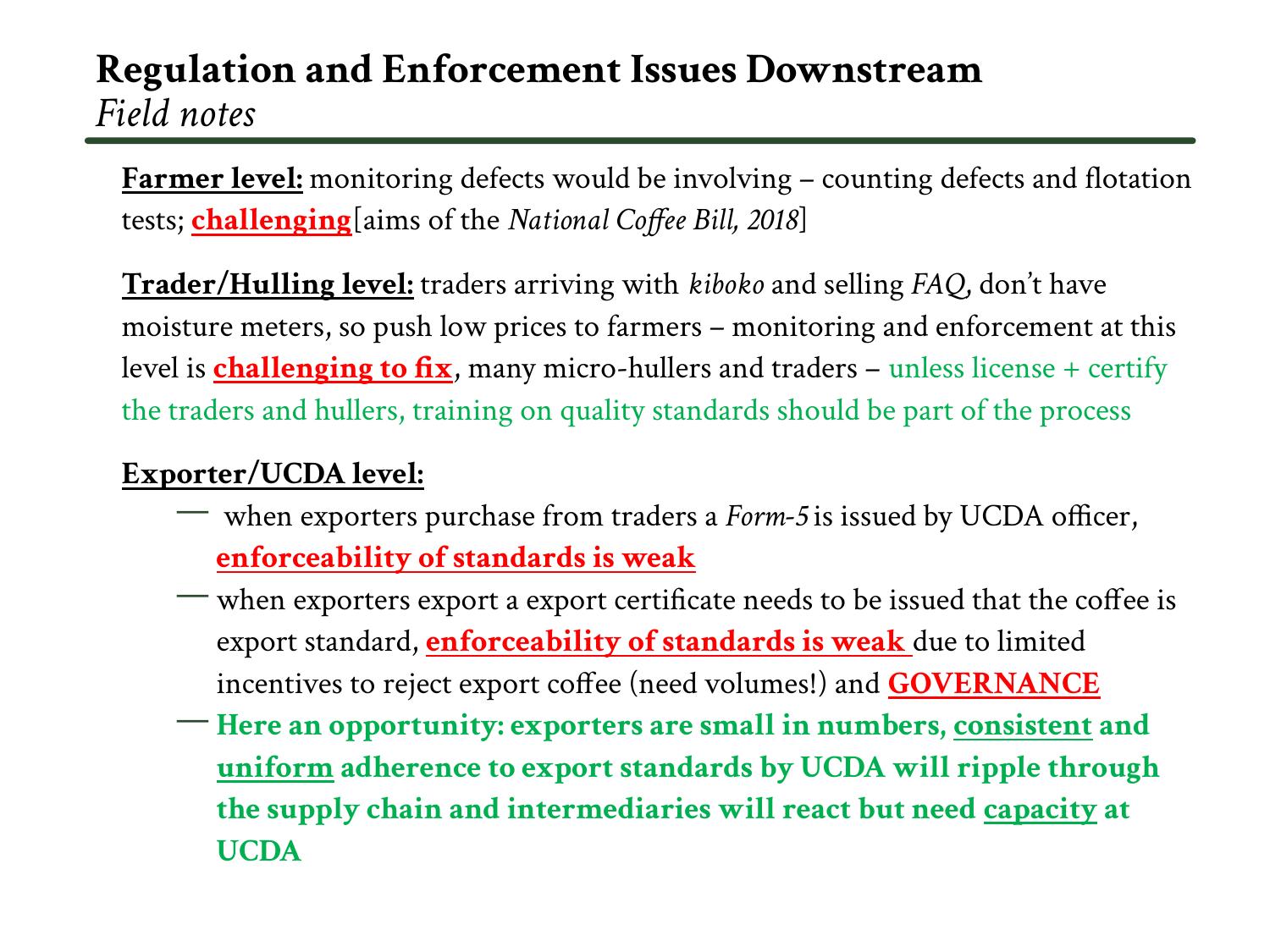

Regulation and Enforcement Issues Downstream
Field notes
Farmer level: monitoring defects would be involving – counting defects and flotation tests; challenging[aims of the National Coffee Bill, 2018]
Trader/Hulling level: traders arriving with kiboko and selling FAQ, don’t have moisture meters, so push low prices to farmers – monitoring and enforcement at this level is challenging to fix, many micro-hullers and traders – unless license + certify the traders and hullers, training on quality standards should be part of the process
Exporter/UCDA level:
 when exporters purchase from traders a Form-5 is issued by UCDA officer, enforceability of standards is weak
when exporters export a export certificate needs to be issued that the coffee is export standard, enforceability of standards is weak due to limited incentives to reject export coffee (need volumes!) and GOVERNANCE
Here an opportunity: exporters are small in numbers, consistent and uniform adherence to export standards by UCDA will ripple through the supply chain and intermediaries will react but need capacity at UCDA